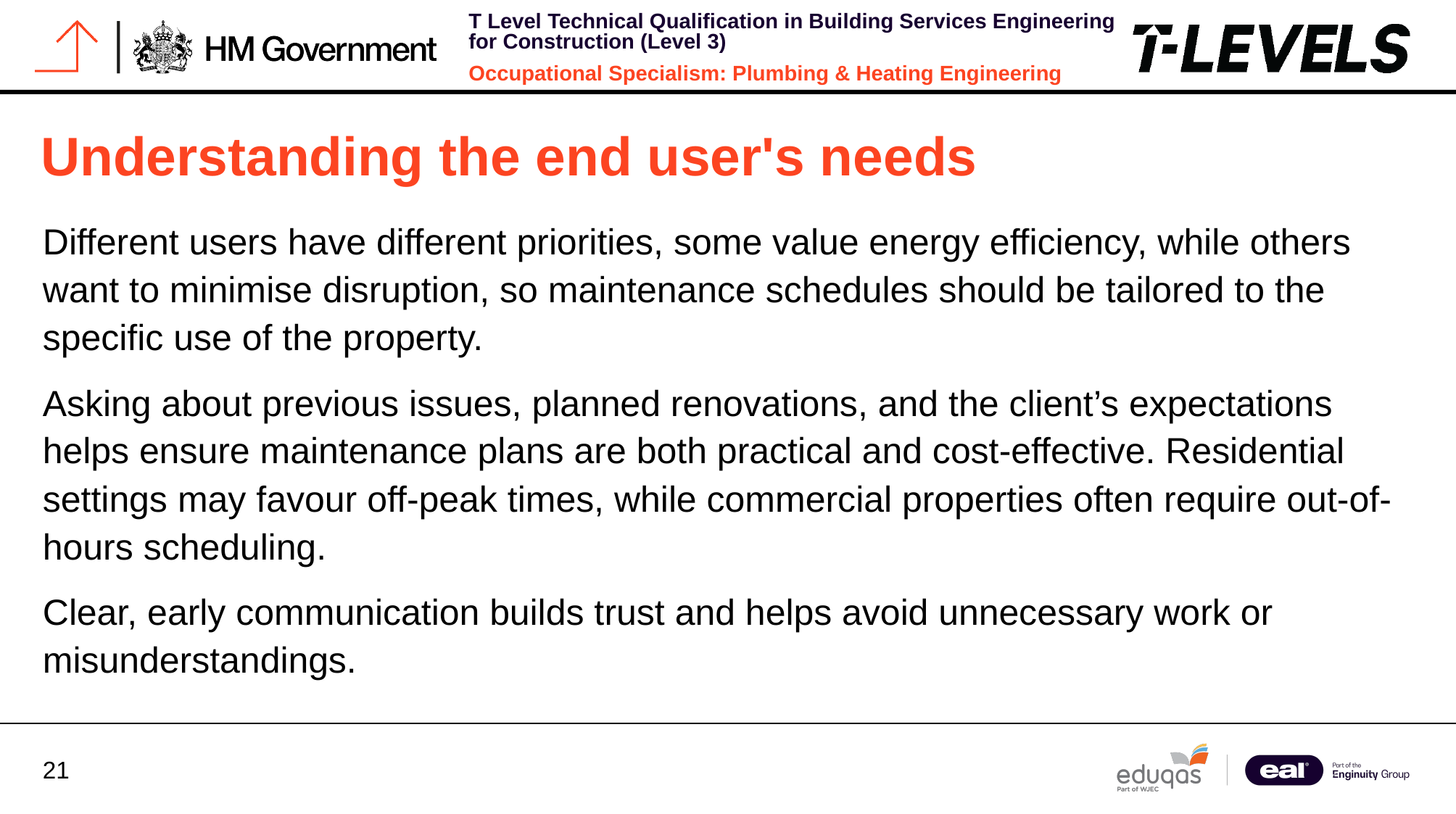

# Understanding the end user's needs
Different users have different priorities, some value energy efficiency, while others want to minimise disruption, so maintenance schedules should be tailored to the specific use of the property.
Asking about previous issues, planned renovations, and the client’s expectations helps ensure maintenance plans are both practical and cost-effective. Residential settings may favour off-peak times, while commercial properties often require out-of-hours scheduling.
Clear, early communication builds trust and helps avoid unnecessary work or misunderstandings.